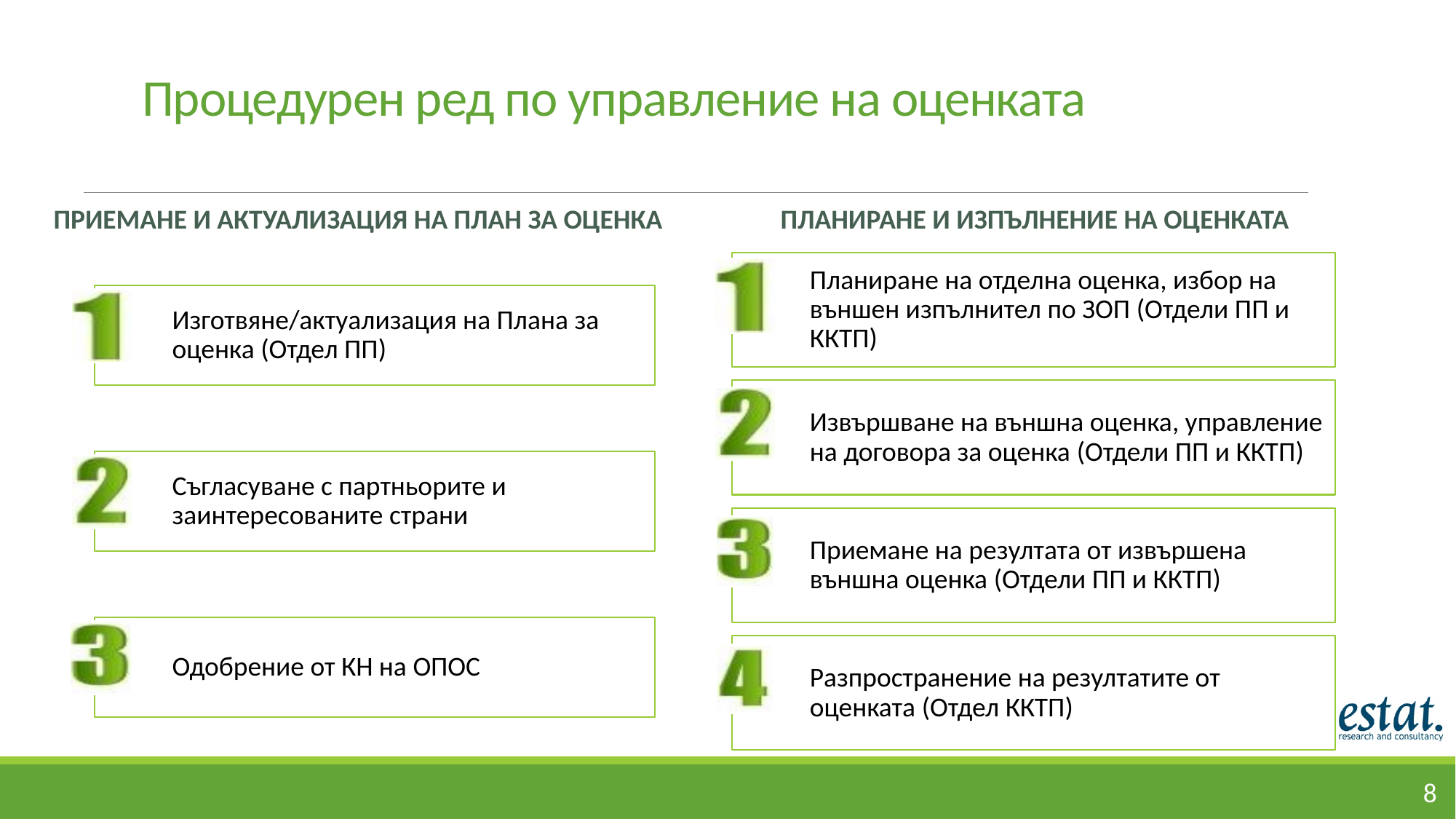

# Процедурен ред по управление на оценката
Приемане и актуализация на план за оценка
Планиране и изпълнение на оценката
Изготвяне/актуализация на Плана за оценка (Отдел ПП)
Съгласуване с партньорите и заинтересованите страни
Одобрение от КН на ОПОС
Планиране на отделна оценка, избор на външен изпълнител по ЗОП (Отдели ПП и ККТП)
Извършване на външна оценка, управление на договора за оценка (Отдели ПП и ККТП)
Приемане на резултата от извършена външна оценка (Отдели ПП и ККТП)
Разпространение на резултатите от оценката (Отдел ККТП)